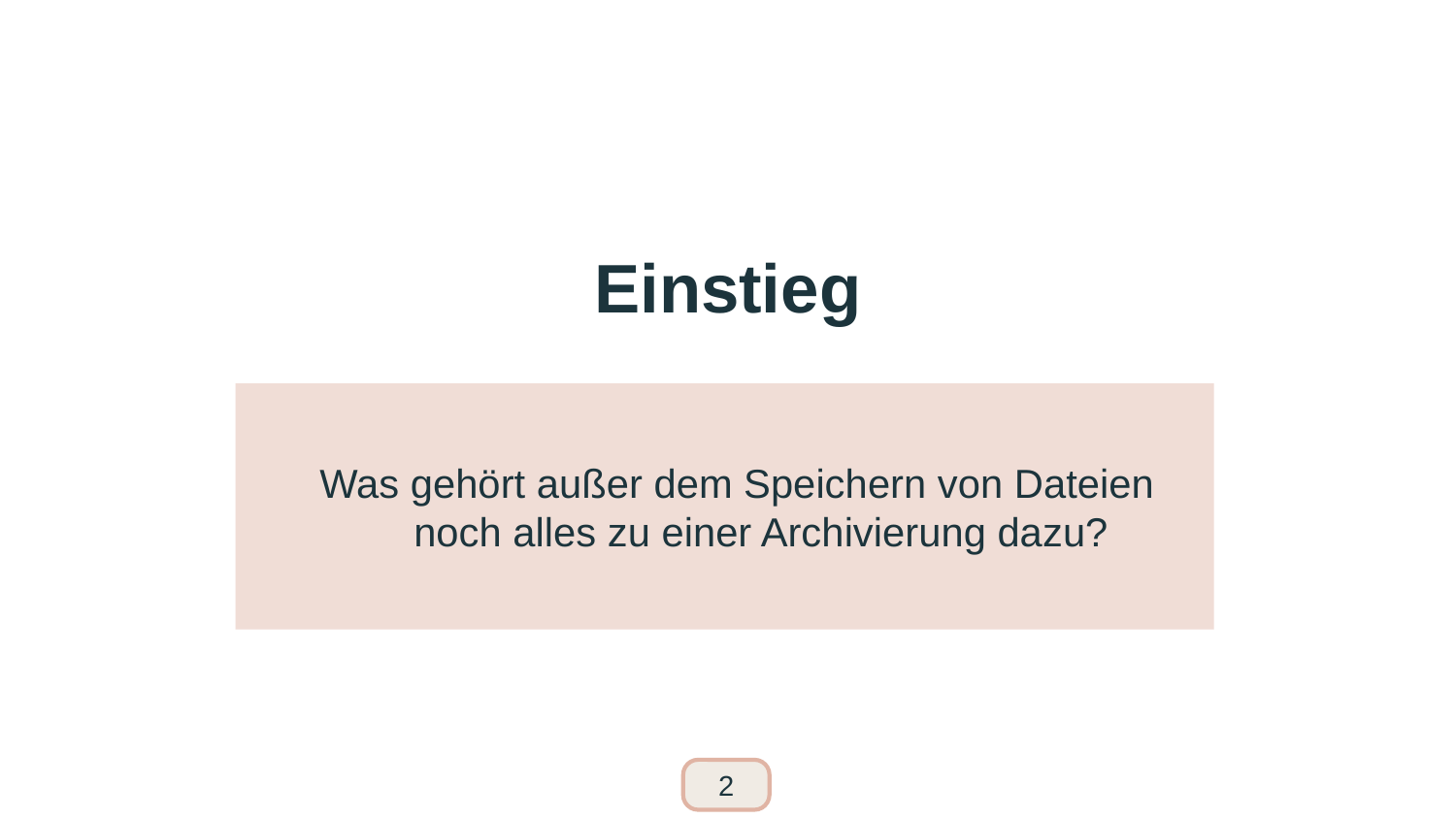

# Einstieg

Was gehört außer dem Speichern von Dateien noch alles zu einer Archivierung dazu?
2